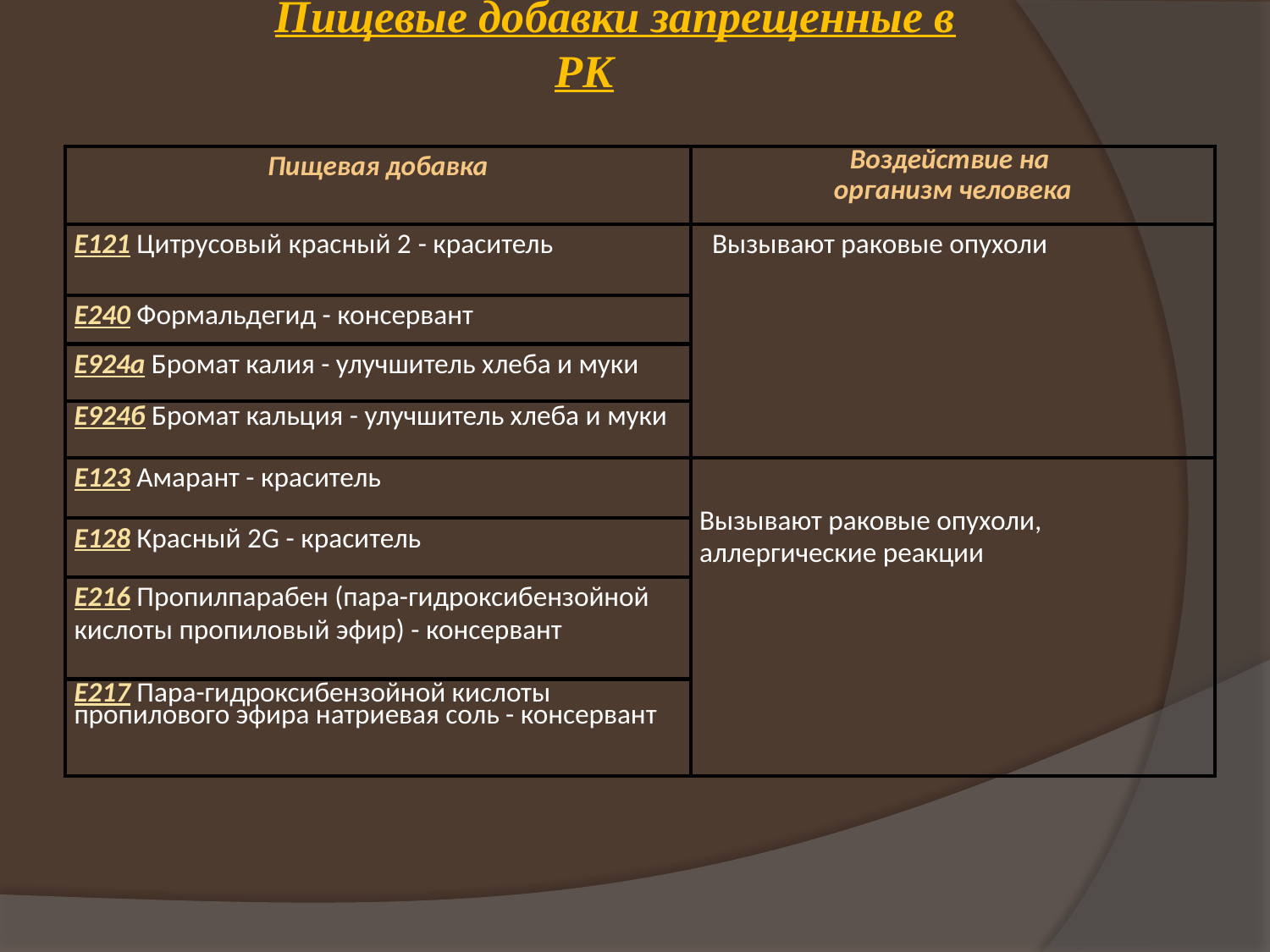

Пищевые добавки запрещенные в РK

| Пищевая добавка | Воздействие на организм человека |
| --- | --- |
| Е121 Цитрусовый красный 2 - краситель | Вызывают раковые опухоли |
| Е240 Формальдегид - консервант |  |
| Е924а Бромат калия - улучшитель хлеба и муки |  |
| Е924б Бромат кальция - улучшитель хлеба и муки |  |
| Е123 Амарант - краситель | Вызывают раковые опухоли, аллергические реакции |
| Е128 Красный 2G - краситель |  |
| Е216 Пропилпарабен (пара-гидроксибензойной кислоты пропиловый эфир) - консервант |  |
| Е217 Пара-гидроксибензойной кислоты пропилового эфира натриевая соль - консервант |  |